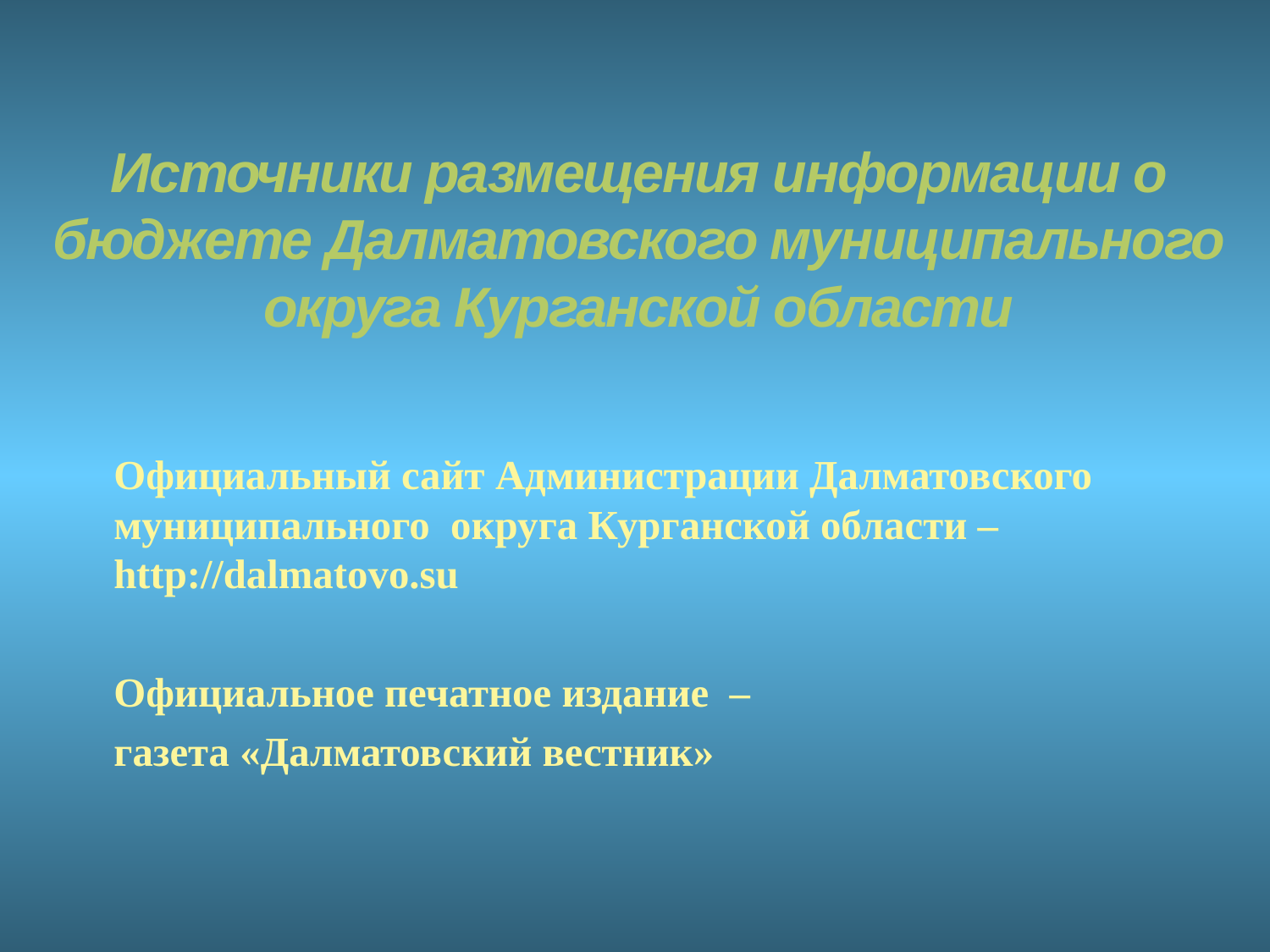

Источники размещения информации о бюджете Далматовского муниципального округа Курганской области
Официальный сайт Администрации Далматовского муниципального  округа Курганской области – http://dalmatovo.su

Официальное печатное издание  –
газета «Далматовский вестник»